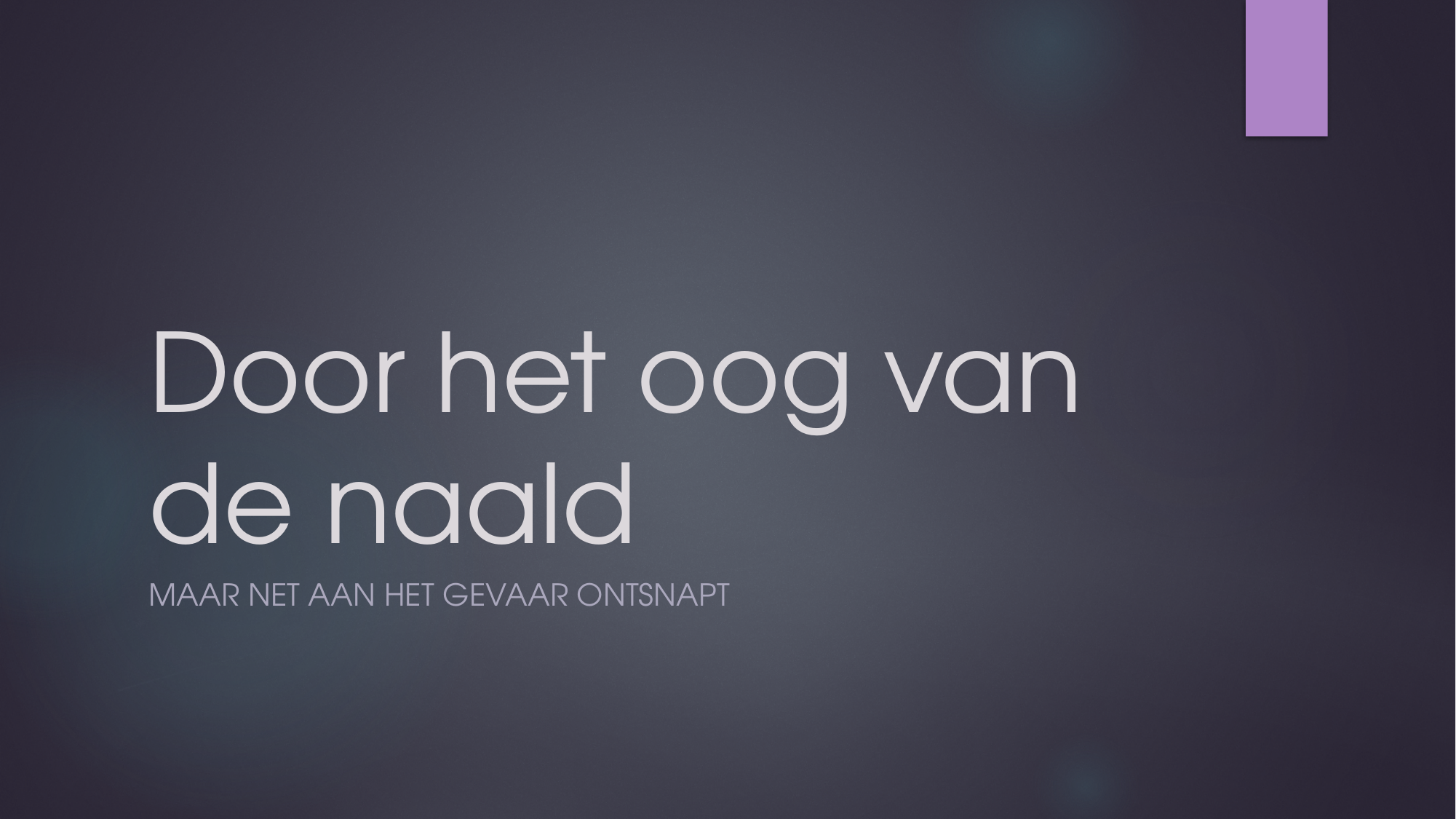

# Door het oog van de naald
Maar net aan het gevaar ontsnapt